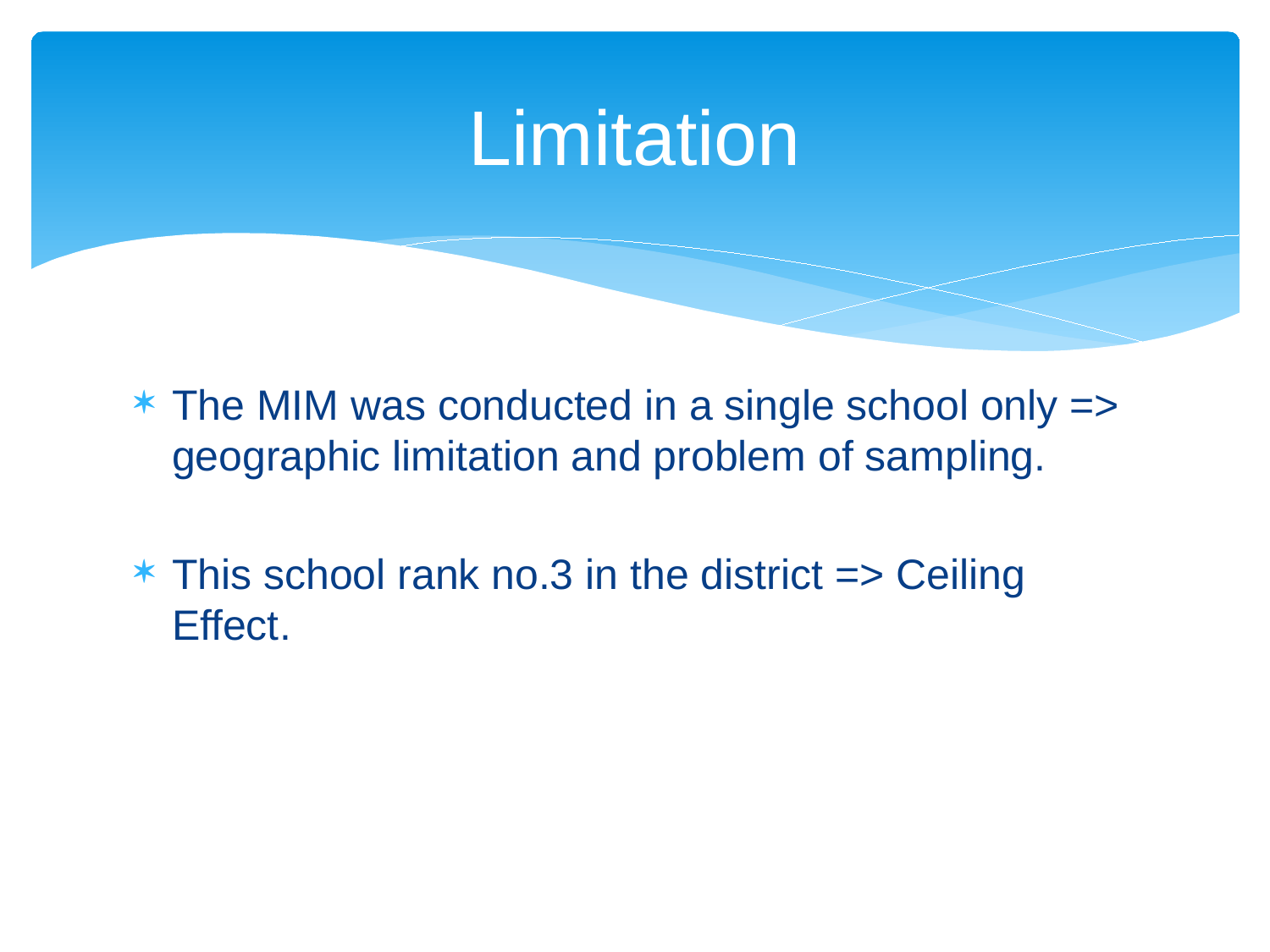

# Limitation
The MIM was conducted in a single school only => geographic limitation and problem of sampling.

This school rank no.3 in the district => Ceiling Effect.